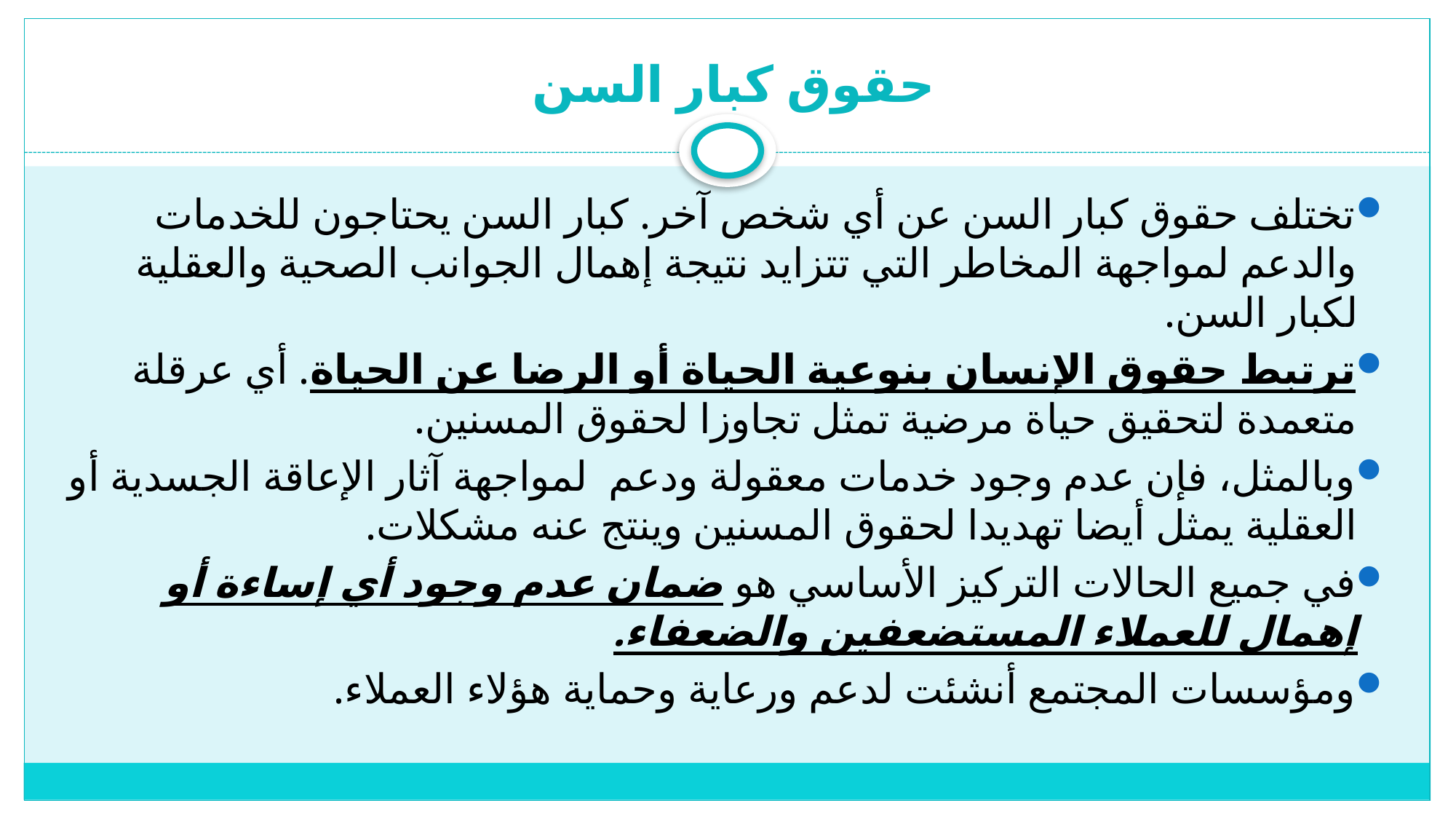

# حقوق كبار السن
تختلف حقوق كبار السن عن أي شخص آخر. كبار السن يحتاجون للخدمات والدعم لمواجهة المخاطر التي تتزايد نتيجة إهمال الجوانب الصحية والعقلية لكبار السن.
ترتبط حقوق الإنسان بنوعية الحياة أو الرضا عن الحياة. أي عرقلة متعمدة لتحقيق حياة مرضية تمثل تجاوزا لحقوق المسنين.
وبالمثل، فإن عدم وجود خدمات معقولة ودعم  لمواجهة آثار الإعاقة الجسدية أو العقلية يمثل أيضا تهديدا لحقوق المسنين وينتج عنه مشكلات.
في جميع الحالات التركيز الأساسي هو ضمان عدم وجود أي إساءة أو إهمال للعملاء المستضعفين والضعفاء.
ومؤسسات المجتمع أنشئت لدعم ورعاية وحماية هؤلاء العملاء.